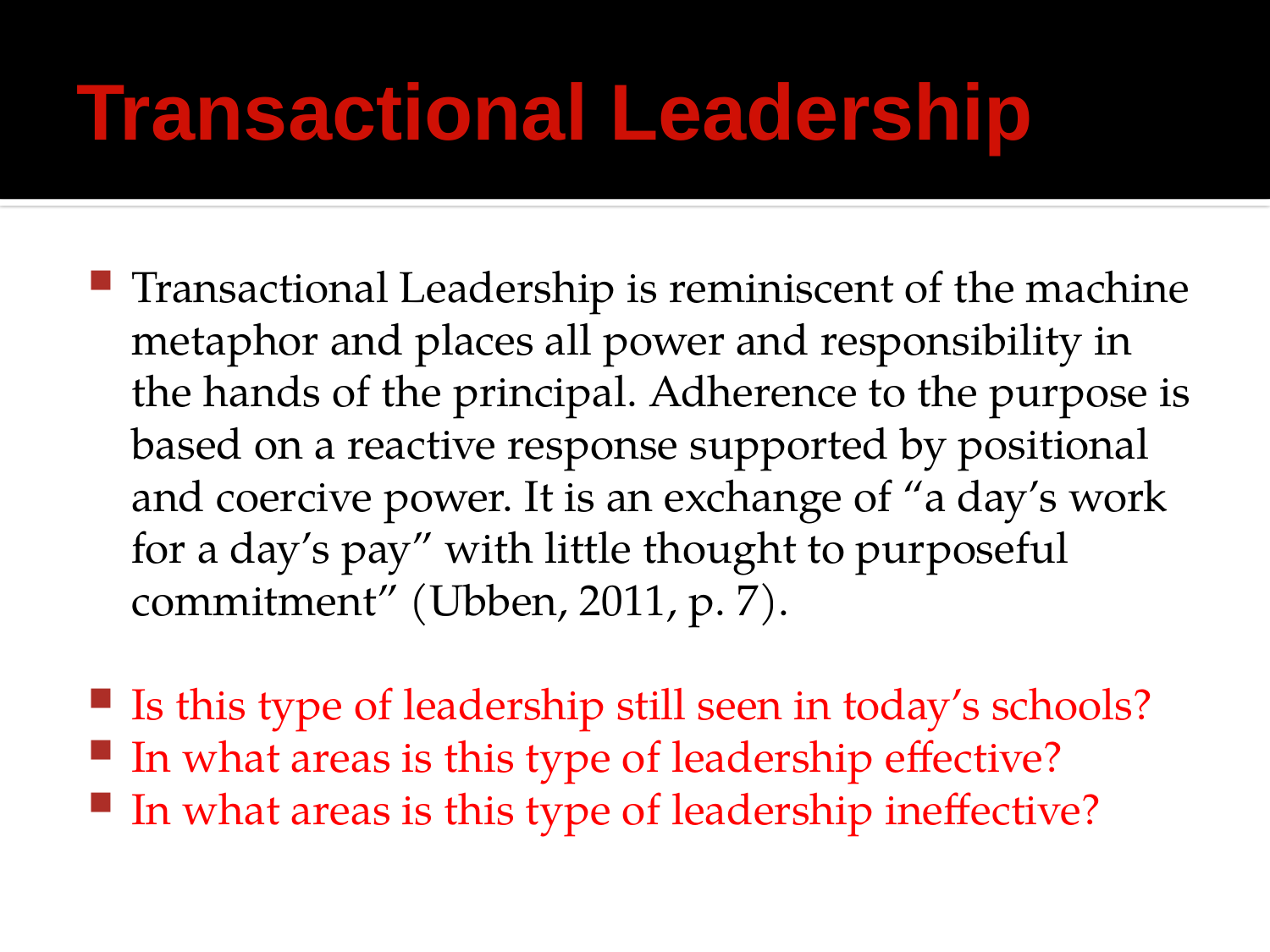

# Transactional Leadership
Transactional Leadership is reminiscent of the machine metaphor and places all power and responsibility in the hands of the principal. Adherence to the purpose is based on a reactive response supported by positional and coercive power. It is an exchange of “a day’s work for a day’s pay” with little thought to purposeful commitment” (Ubben, 2011, p. 7).

Is this type of leadership still seen in today’s schools?
In what areas is this type of leadership effective?
In what areas is this type of leadership ineffective?